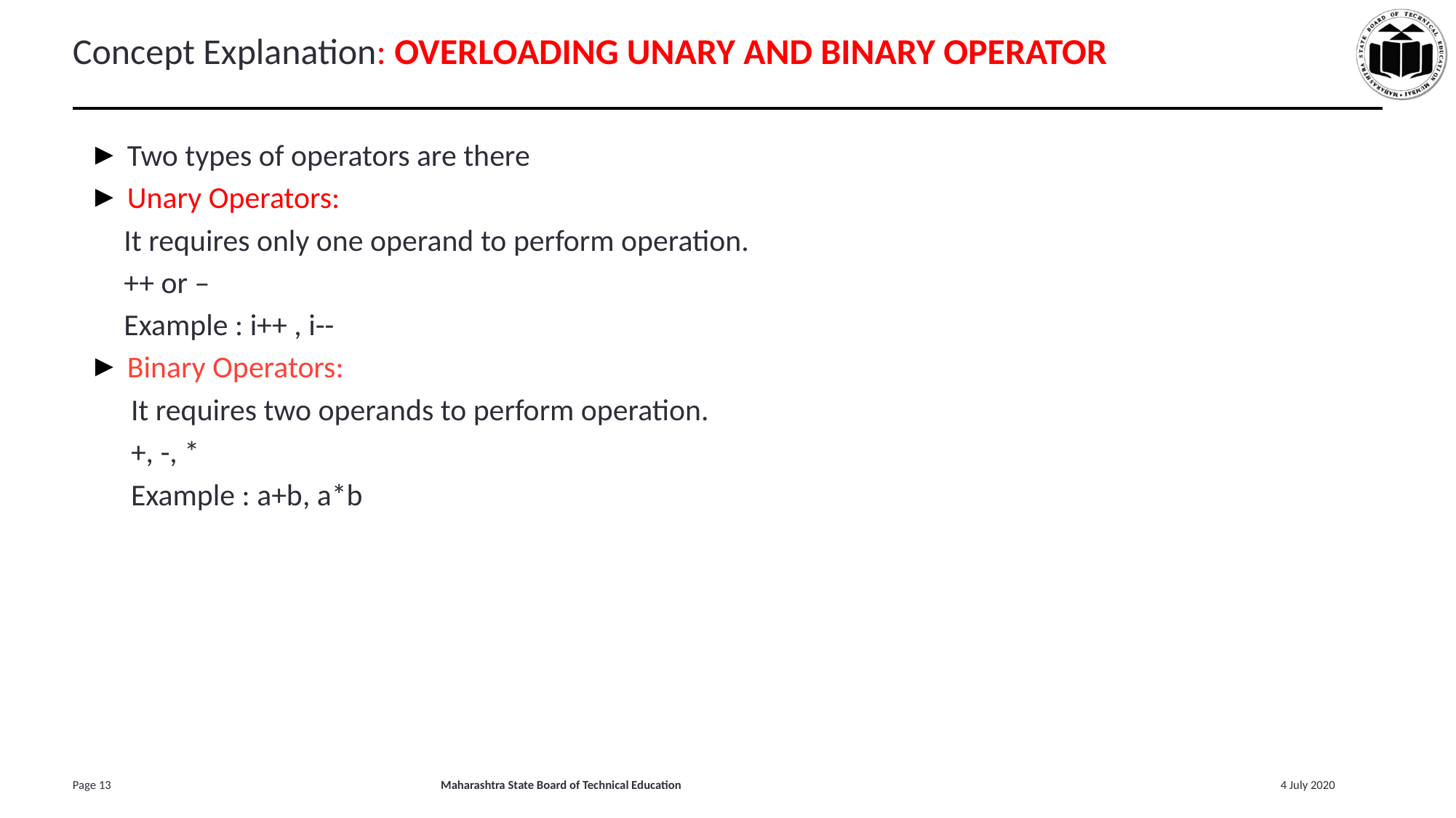

# Concept Explanation: OVERLOADING UNARY AND BINARY OPERATOR
Two types of operators are there
Unary Operators:
     It requires only one operand to perform operation.
     ++ or –
     Example : i++ , i--
Binary Operators:
      It requires two operands to perform operation.
      +, -, *
      Example : a+b, a*b